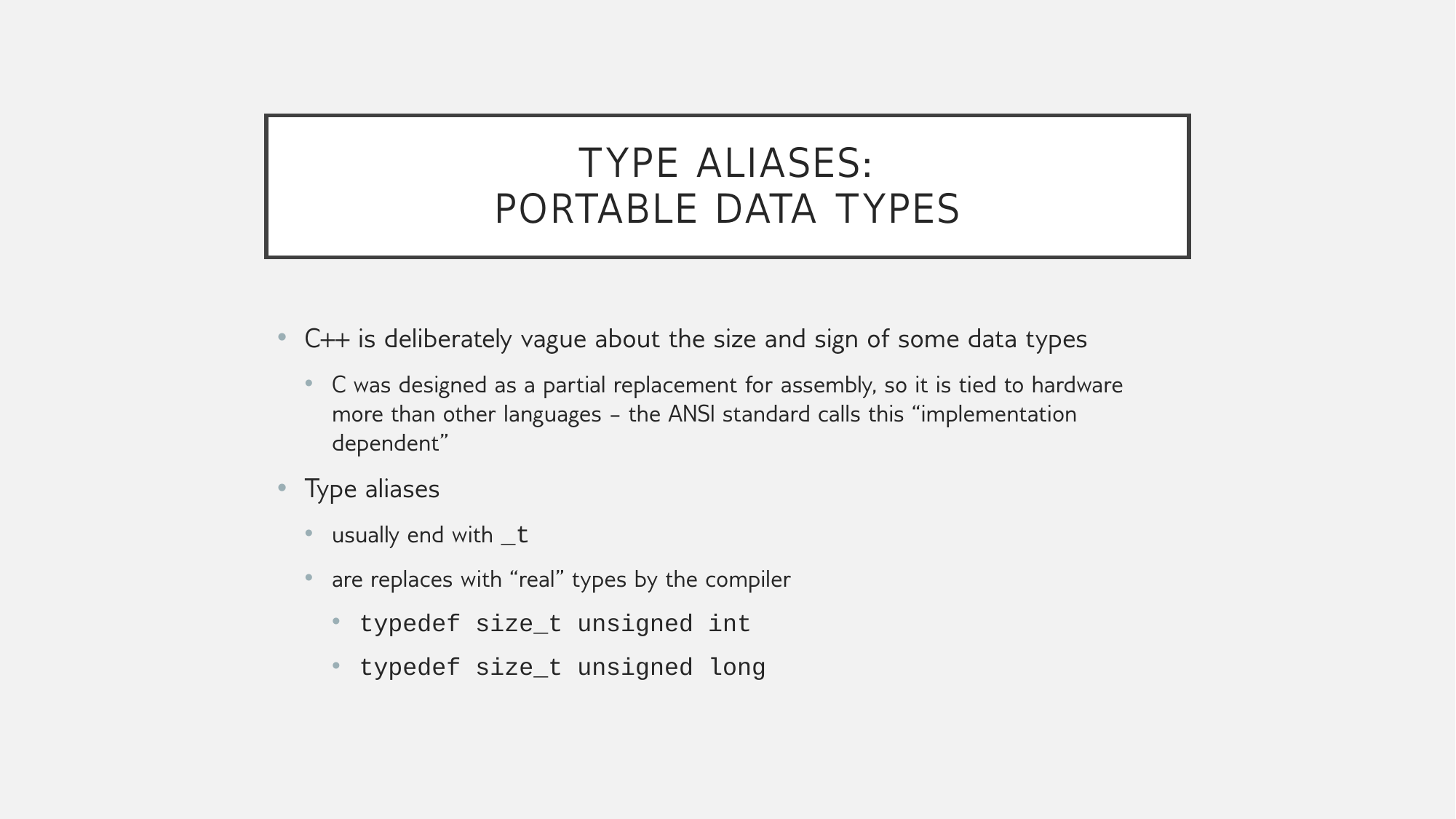

# type aliases: Portable Data Types
C++ is deliberately vague about the size and sign of some data types
C was designed as a partial replacement for assembly, so it is tied to hardware more than other languages – the ANSI standard calls this “implementation dependent”
Type aliases
usually end with _t
are replaces with “real” types by the compiler
typedef size_t unsigned int
typedef size_t unsigned long